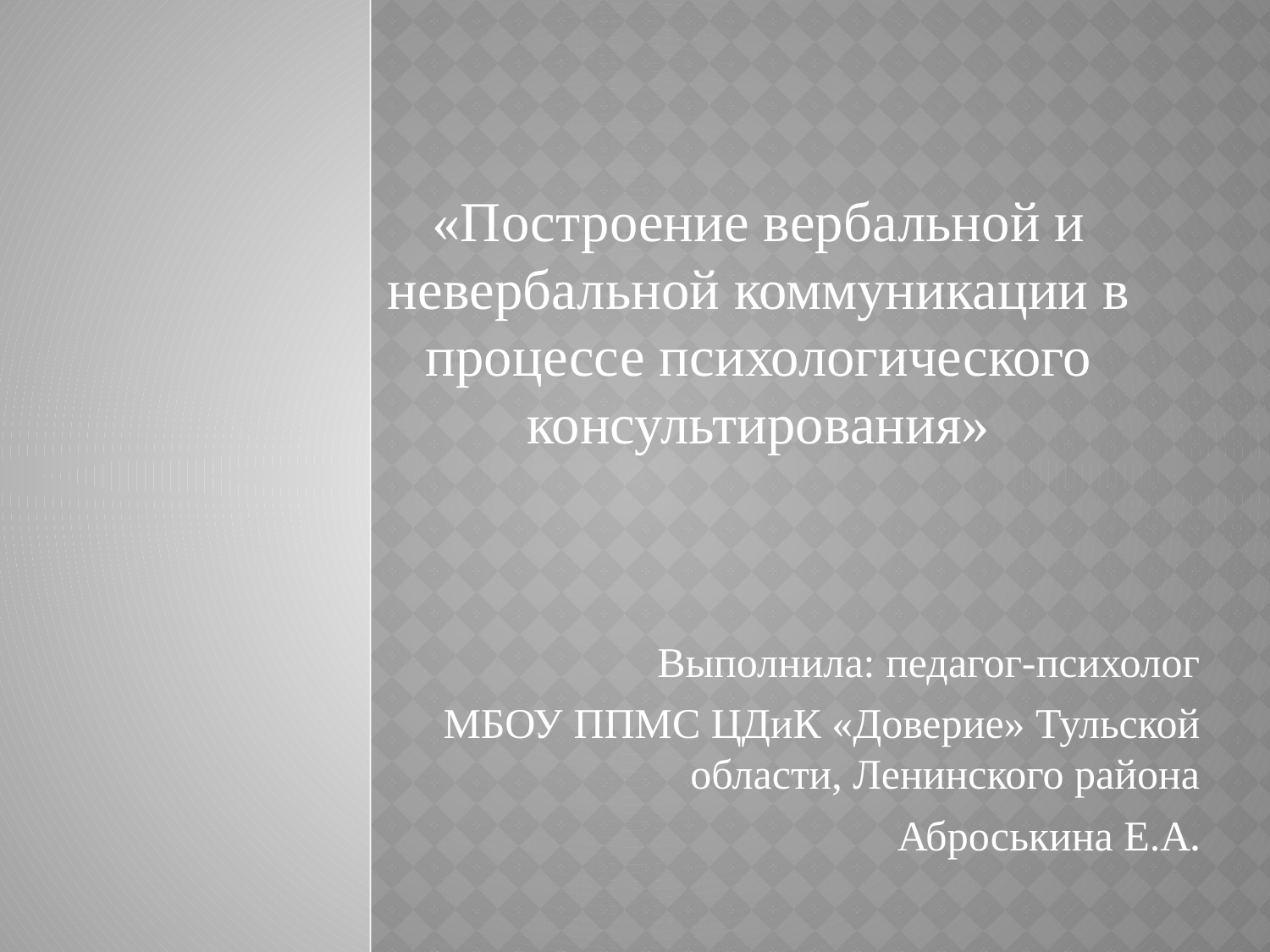

«Построение вербальной и невербальной коммуникации в процессе психологического консультирования»
#
Выполнила: педагог-психолог
МБОУ ППМС ЦДиК «Доверие» Тульской области, Ленинского района
Аброськина Е.А.